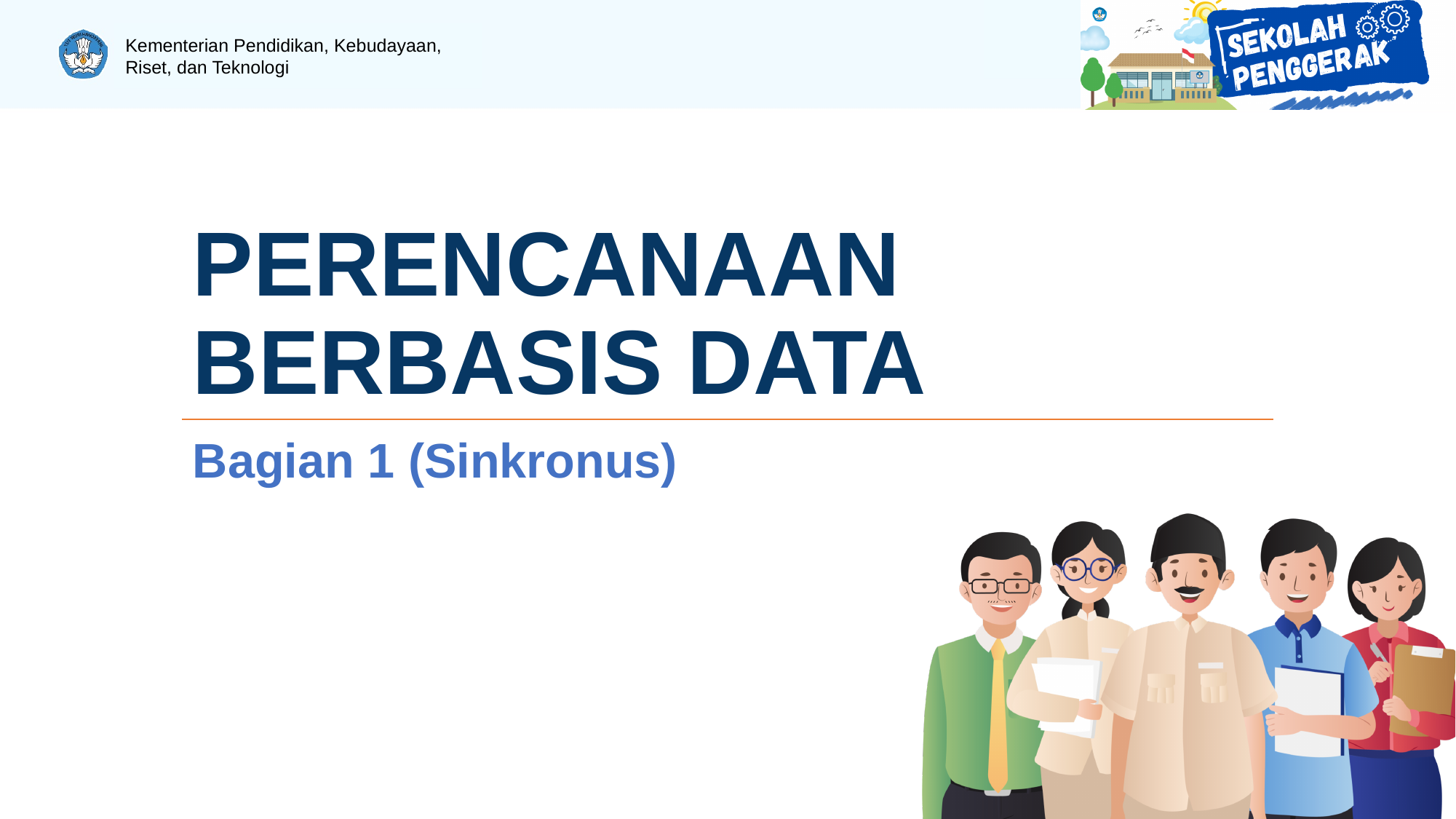

# PERENCANAAN BERBASIS DATA
Bagian 1 (Sinkronus)